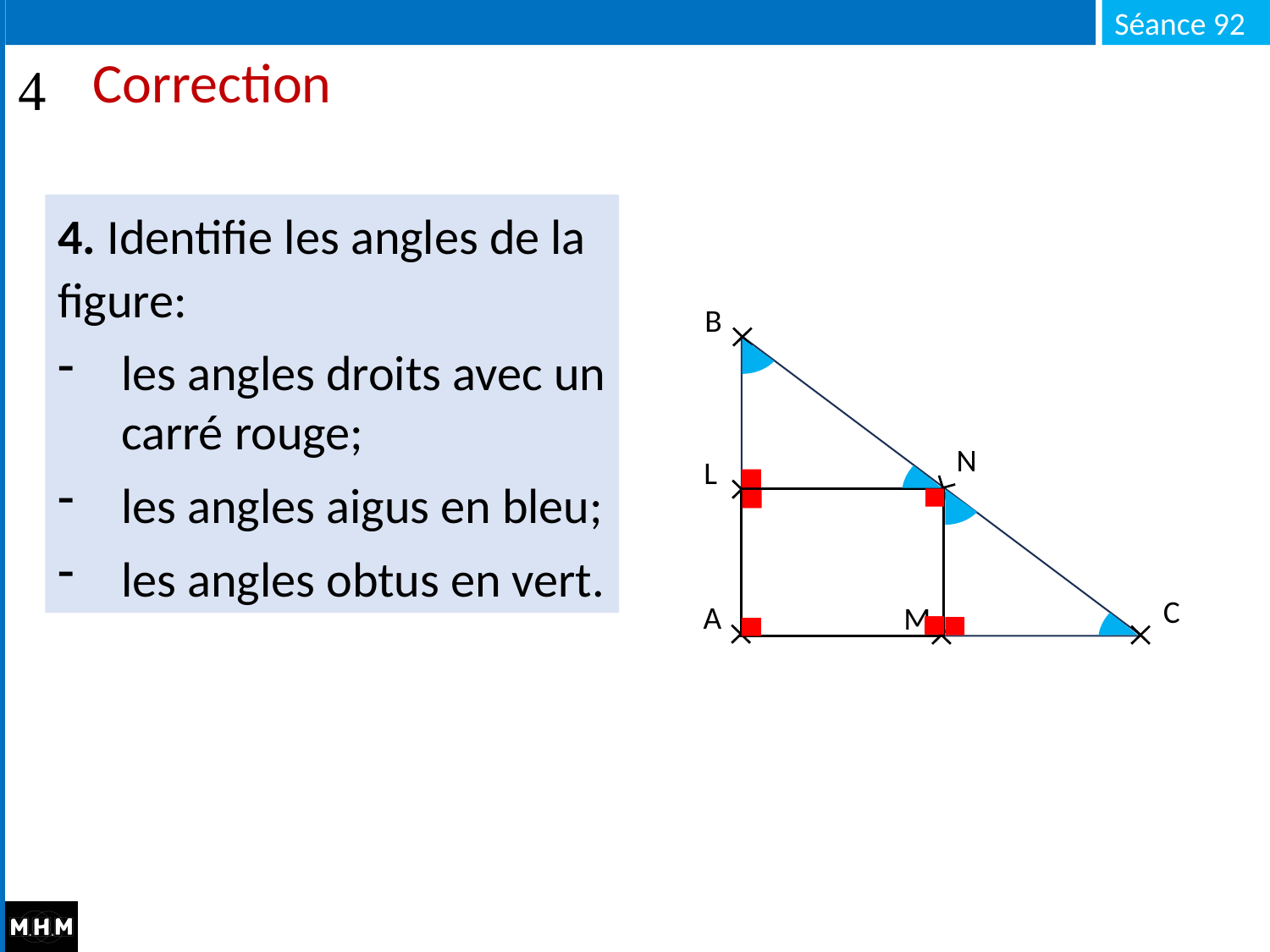

# Correction
4. Identifie les angles de la figure:
les angles droits avec un carré rouge;
les angles aigus en bleu;
les angles obtus en vert.
B

N

L

C

A

M